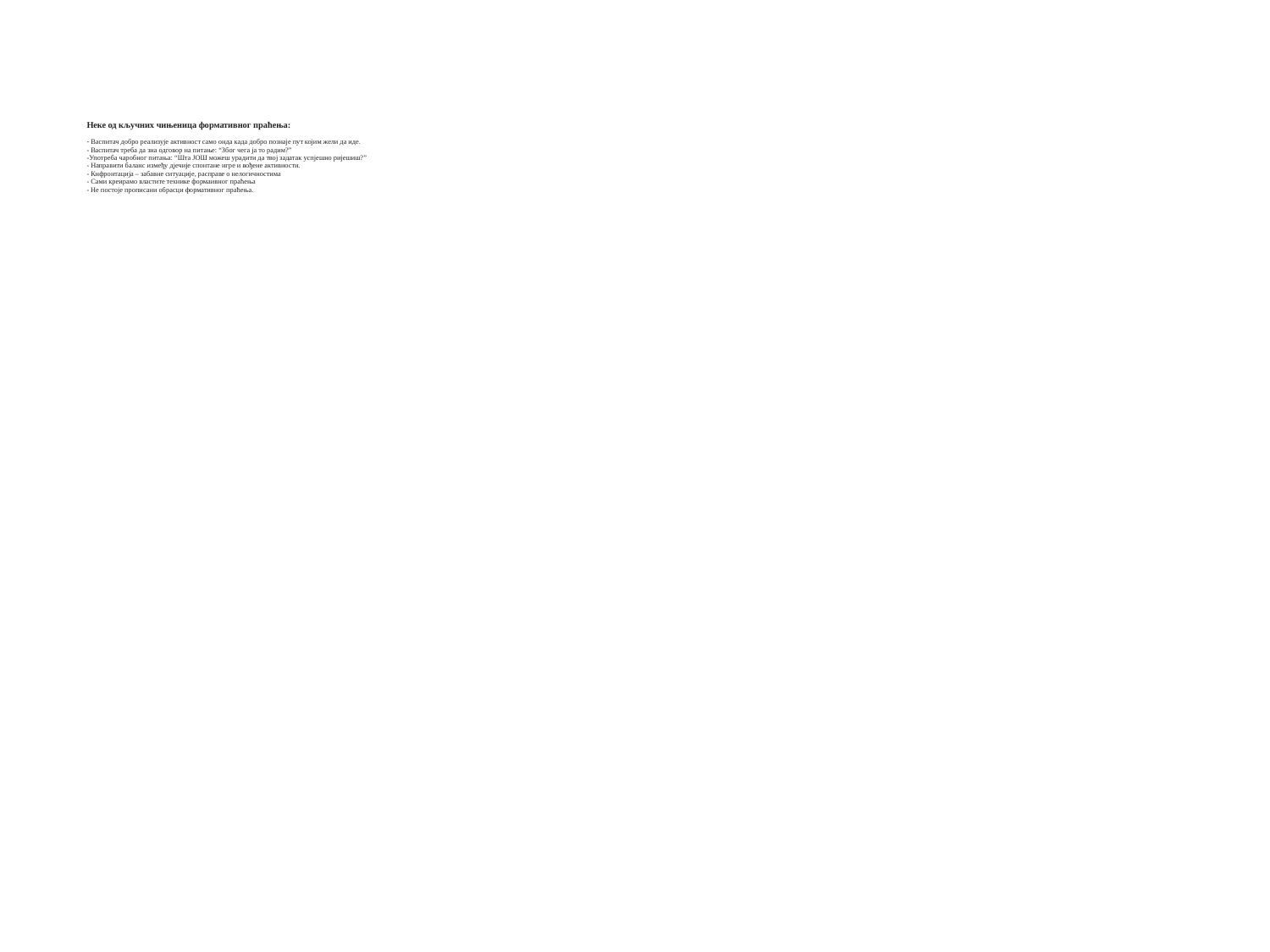

# Неке од кључних чињеница формативног праћења: - Васпитач добро реализује активност само онда када добро познаје пут којим жели да иде. - Васпитач треба да зна одговор на питање: “Због чега ја то радим?” -Употреба чаробног питања: “Шта ЈОШ можеш урадити да твој задатак успјешно ријешиш?” - Направити баланс између дјечије спонтане игре и вођене активности. - Кнфронтација – забавне ситуације, расправе о нелогичностима - Сами креирамо властите технике формаивног праћења - Не постоје прописани обрасци формативног праћења.